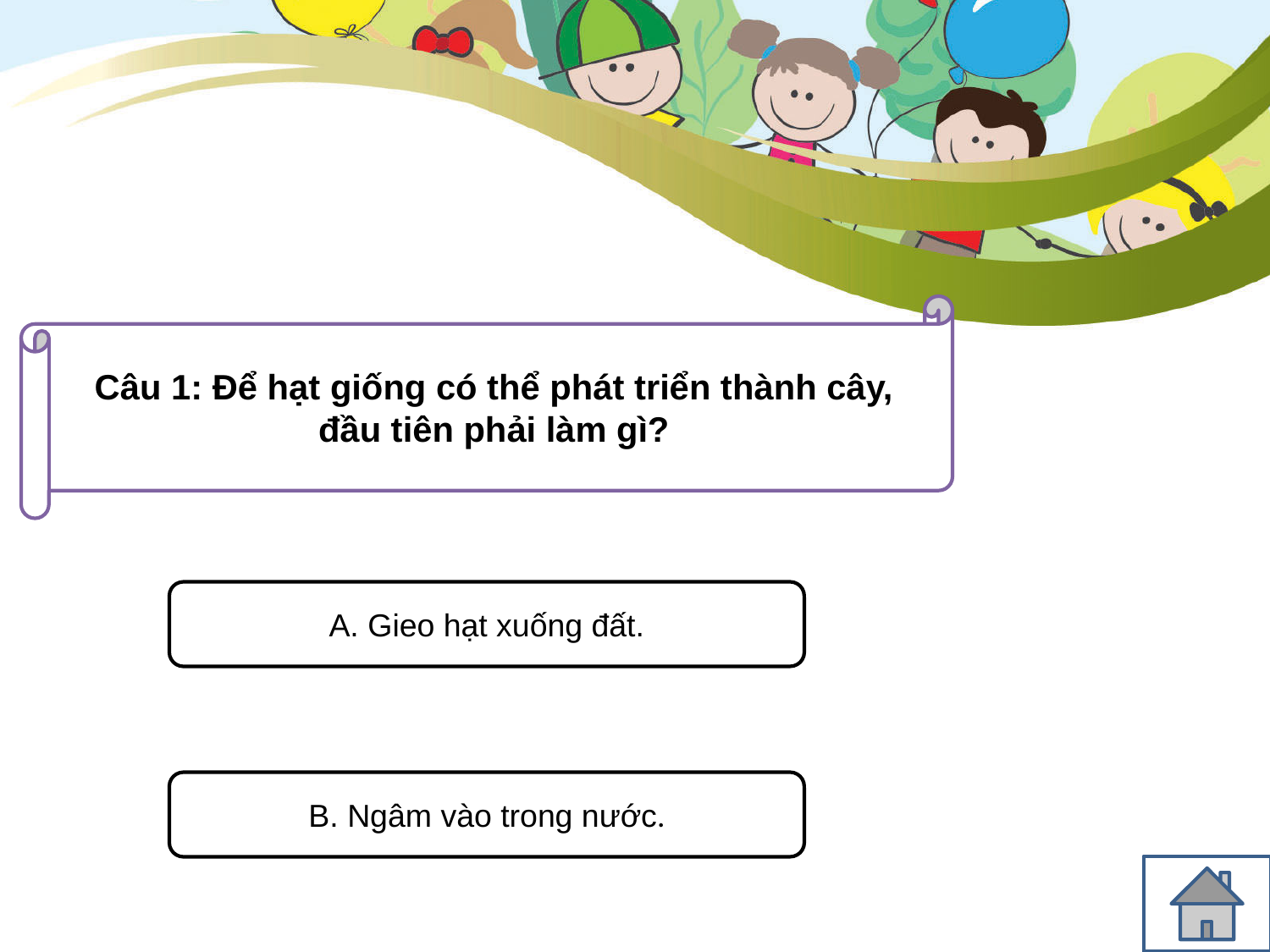

Câu 1: Để hạt giống có thể phát triển thành cây, đầu tiên phải làm gì?
A. Gieo hạt xuống đất.
B. Ngâm vào trong nước.